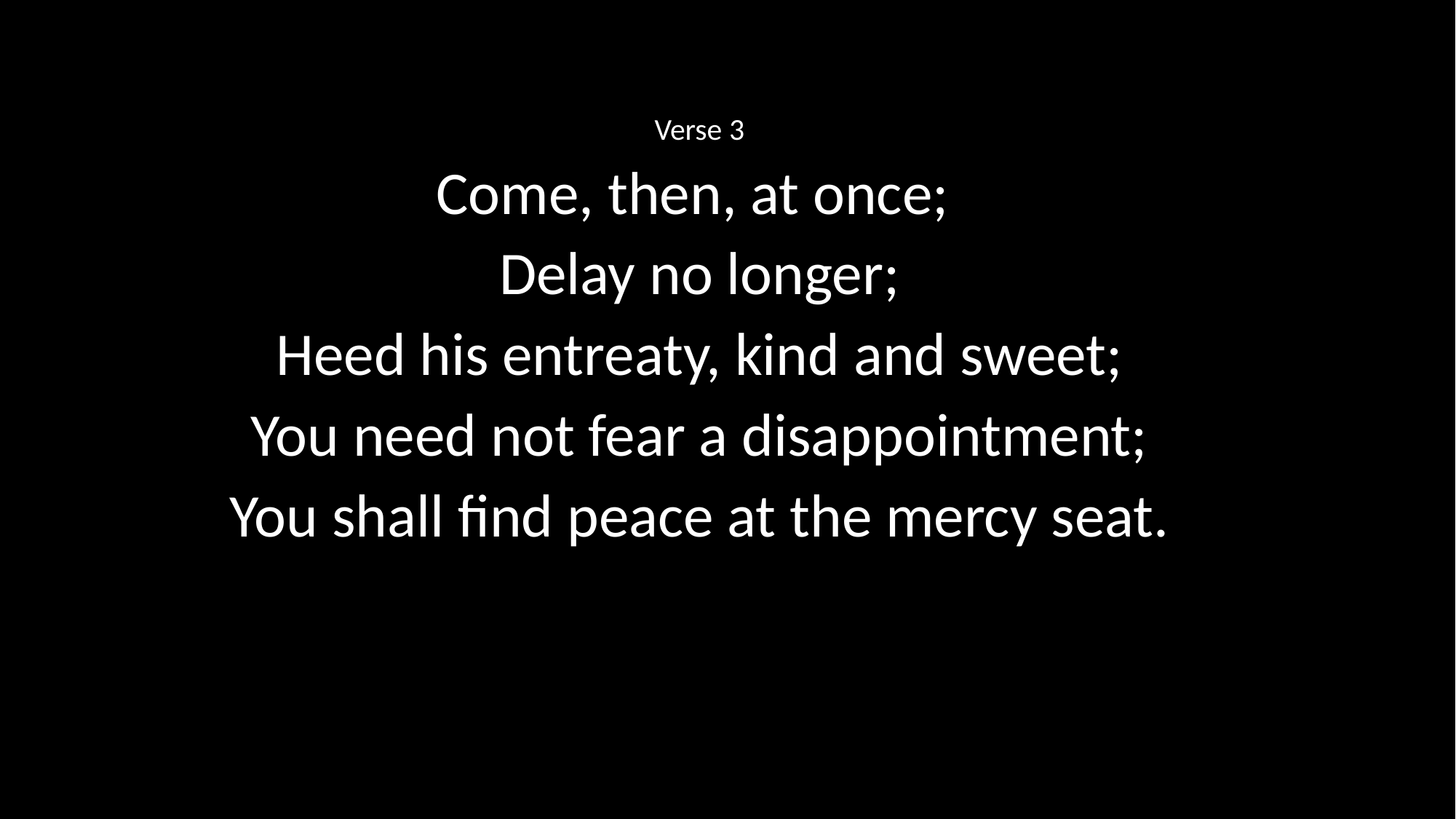

Verse 3
Come, then, at once;
Delay no longer;
Heed his entreaty, kind and sweet;
You need not fear a disappointment;
You shall find peace at the mercy seat.